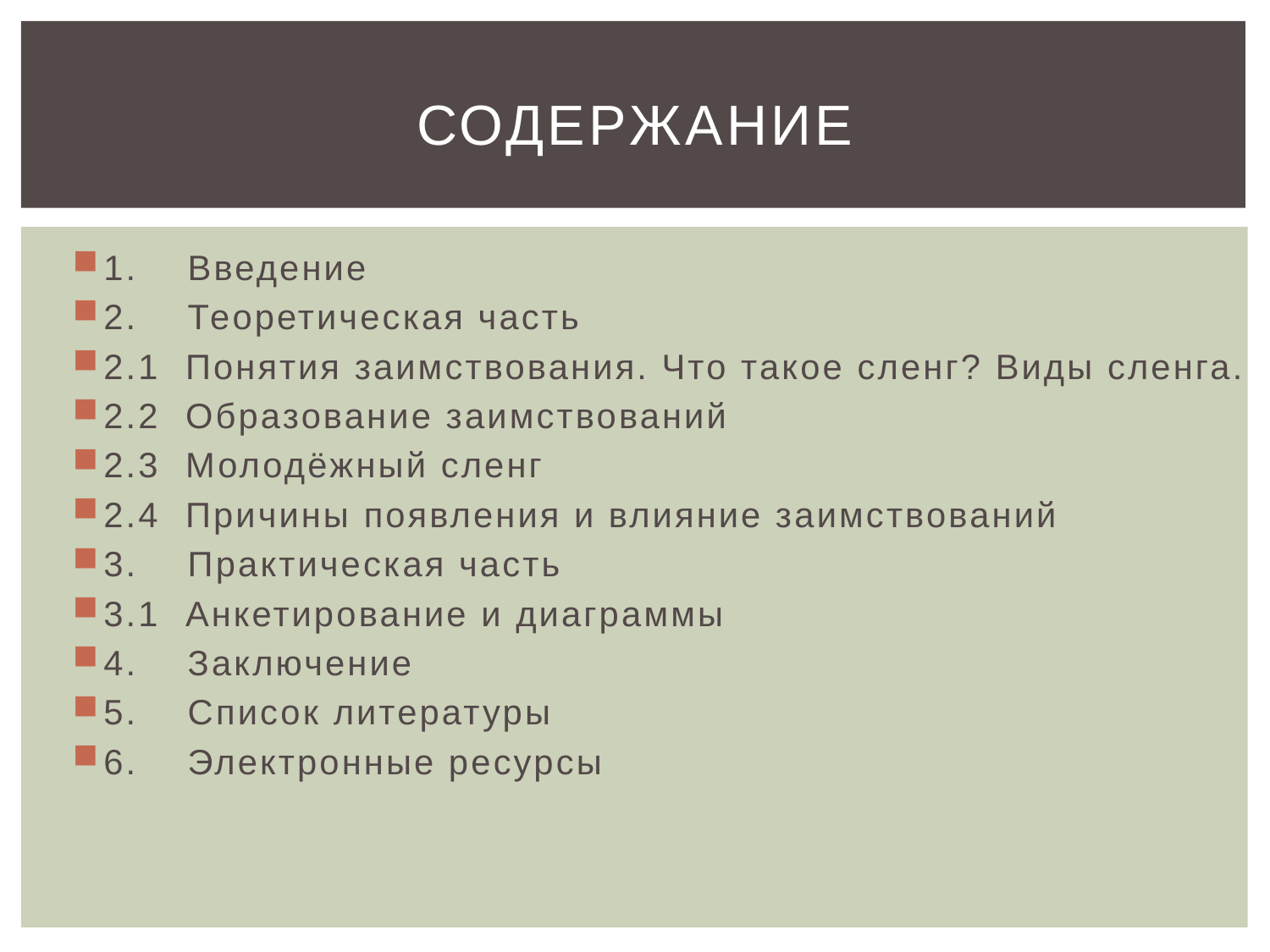

# Содержание
1.    Введение
2.    Теоретическая часть
2.1  Понятия заимствования. Что такое сленг? Виды сленга.
2.2  Образование заимствований
2.3  Молодёжный сленг
2.4  Причины появления и влияние заимствований
3.    Практическая часть
3.1  Анкетирование и диаграммы
4.    Заключение
5.    Список литературы
6.    Электронные ресурсы